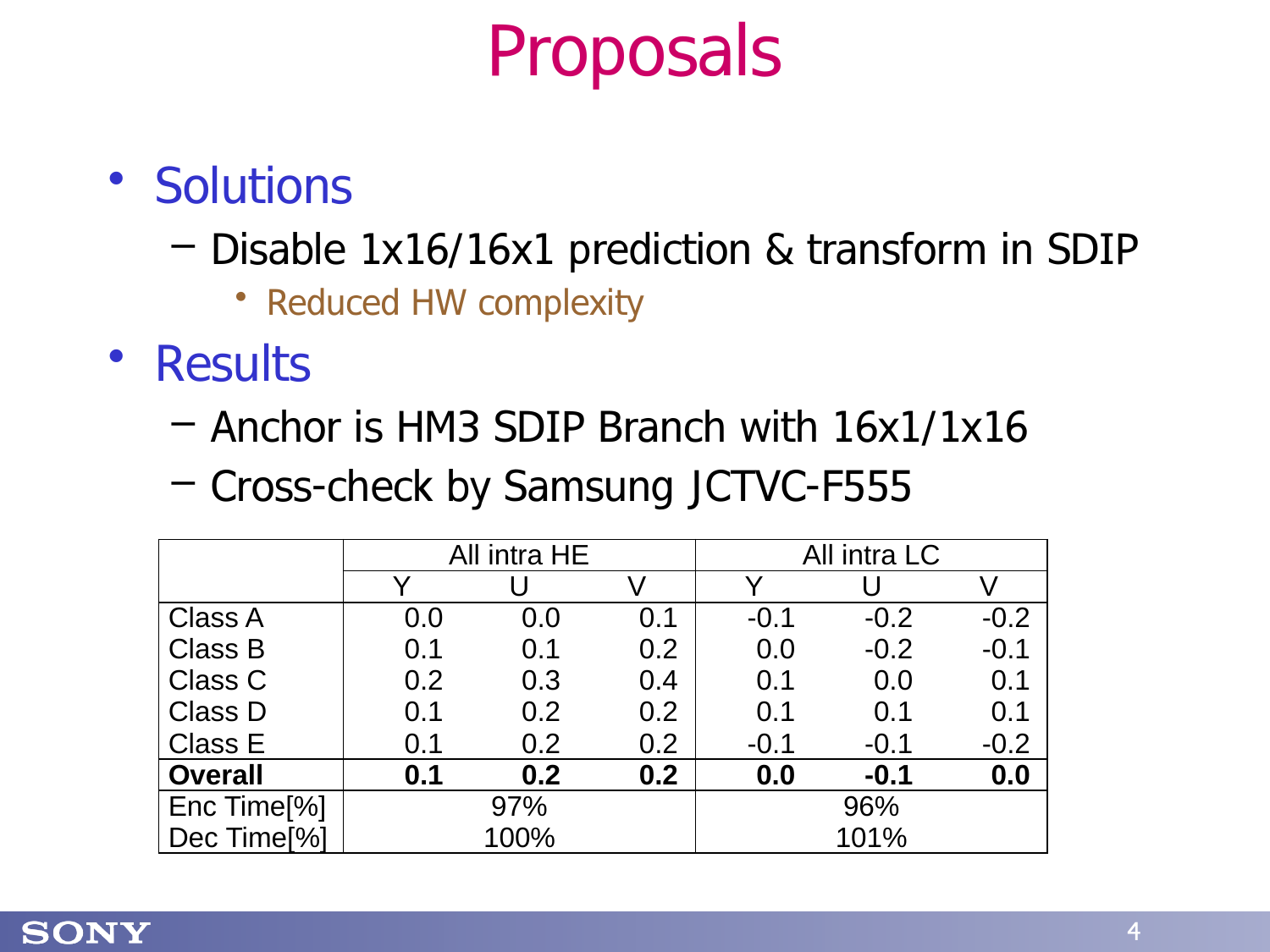

# Proposals
Solutions
Disable 1x16/16x1 prediction & transform in SDIP
Reduced HW complexity
Results
Anchor is HM3 SDIP Branch with 16x1/1x16
Cross-check by Samsung JCTVC-F555

|  | All intra HE |  |  | All intra LC |  |  |
| --- | --- | --- | --- | --- | --- | --- |
|  | Y | U | V | Y | U | V |
| Class A | 0.0 | 0.0 | 0.1 | -0.1 | -0.2 | -0.2 |
| Class B | 0.1 | 0.1 | 0.2 | 0.0 | -0.2 | -0.1 |
| Class C | 0.2 | 0.3 | 0.4 | 0.1 | 0.0 | 0.1 |
| Class D | 0.1 | 0.2 | 0.2 | 0.1 | 0.1 | 0.1 |
| Class E | 0.1 | 0.2 | 0.2 | -0.1 | -0.1 | -0.2 |
| Overall | 0.1 | 0.2 | 0.2 | 0.0 | -0.1 | 0.0 |
| Enc Time[%] | 97% |  |  | 96% |  |  |
| Dec Time[%] | 100% |  |  | 101% |  |  |
4